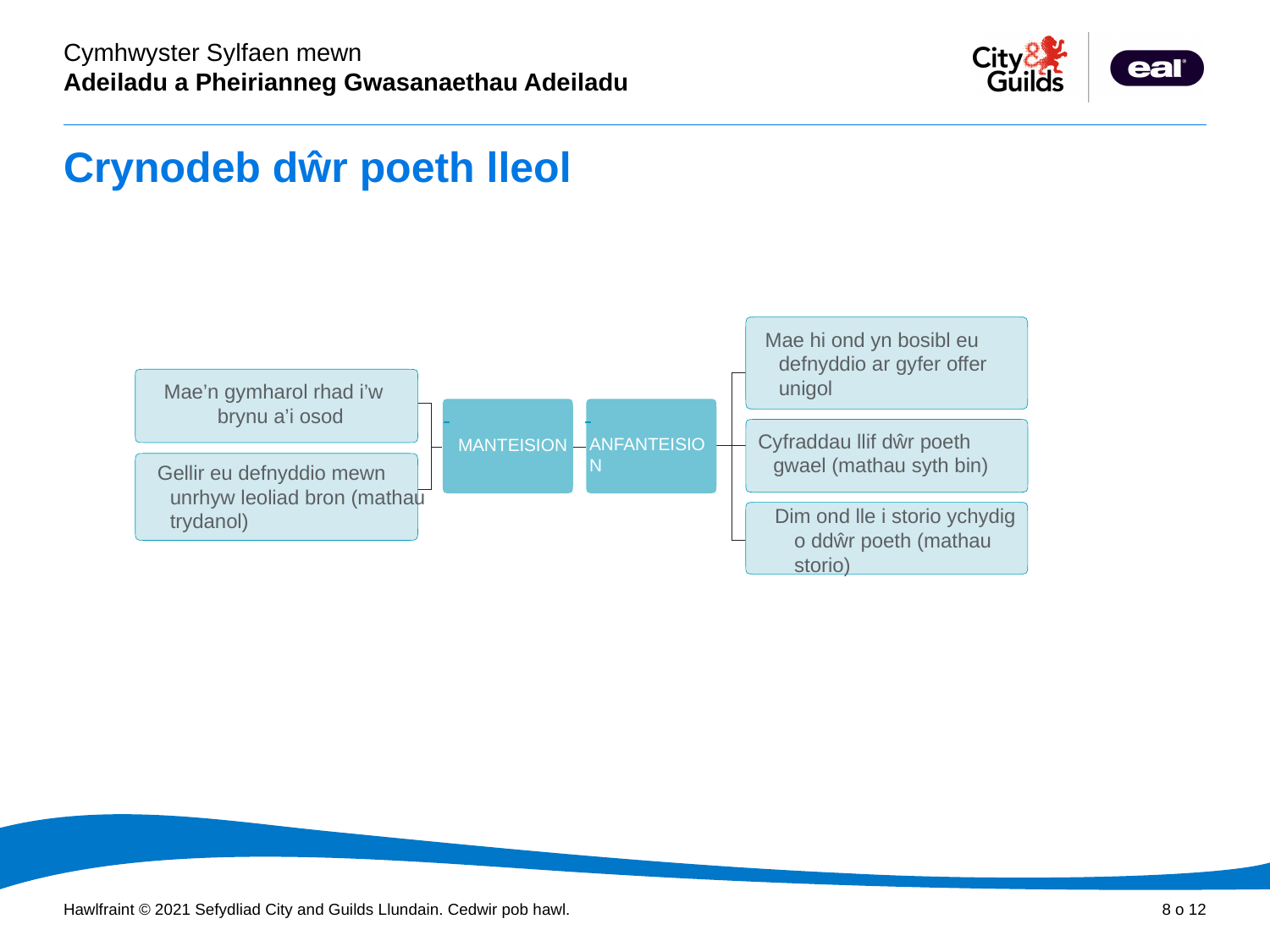

# Crynodeb dŵr poeth lleol

Mae hi ond yn bosibl eu defnyddio ar gyfer offer unigol

Mae’n gymharol rhad i’w brynu a’i osod

Cyfraddau llif dŵr poeth gwael (mathau syth bin)
ANFANTEISION
MANTEISION

Gellir eu defnyddio mewn unrhyw leoliad bron (mathau trydanol)
Dim ond lle i storio ychydig o ddŵr poeth (mathau storio)